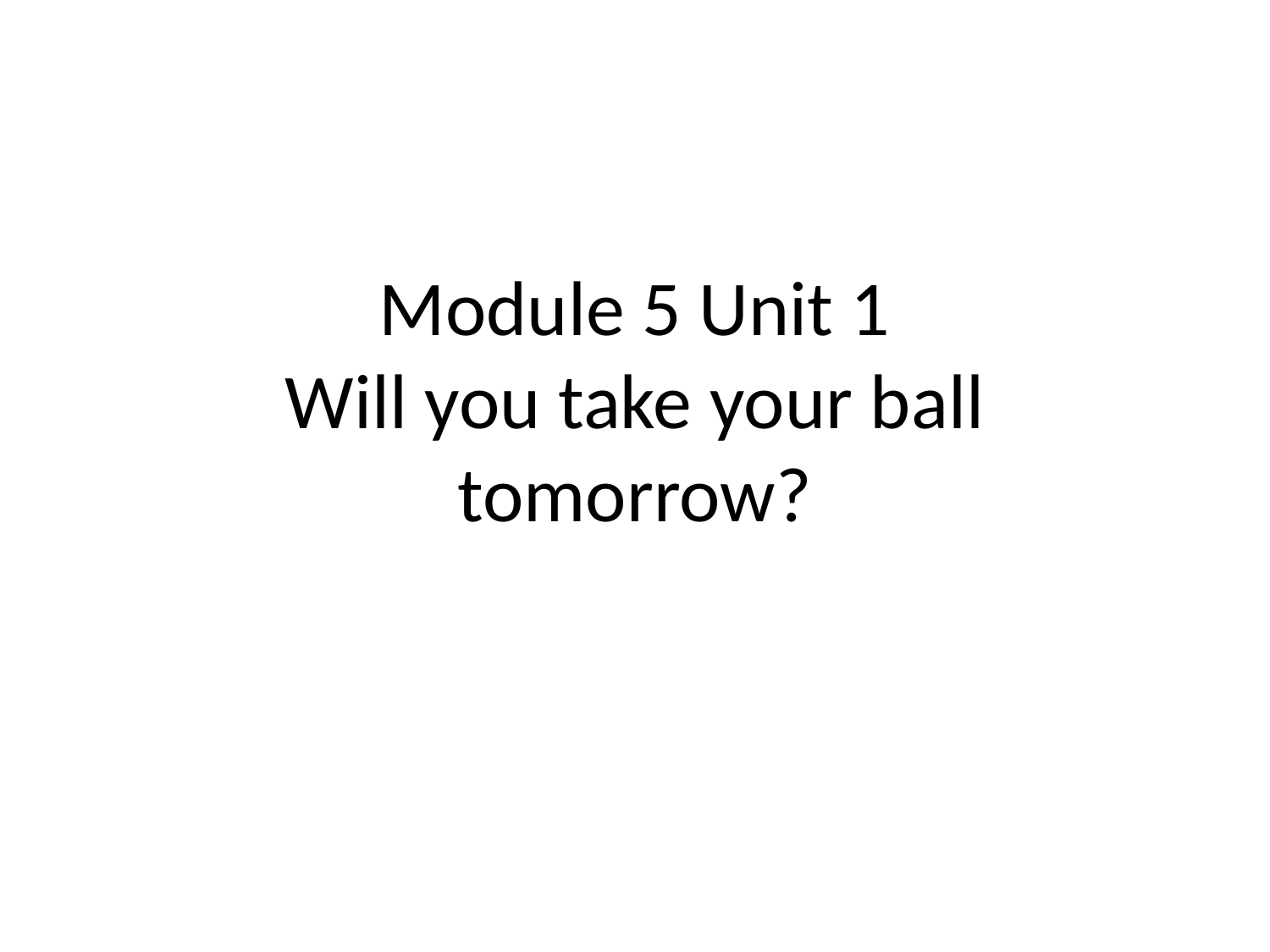

# Module 5 Unit 1 Will you take your ball tomorrow?